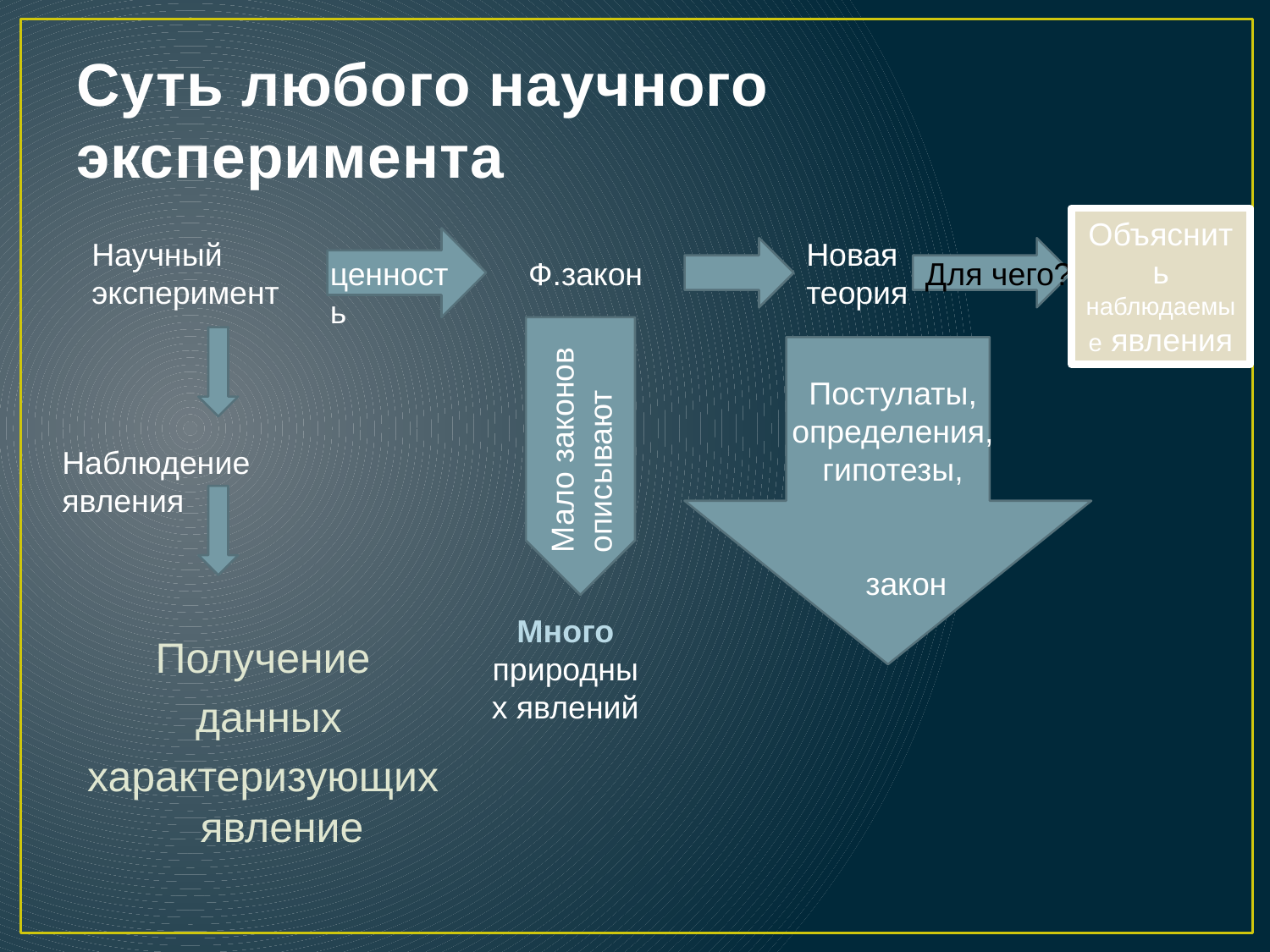

# Суть любого научного эксперимента
Объяснить наблюдаемые явления
Научный эксперимент

ценность
Новая теория

Для чего?
Ф.закон

Мало законов описывают

Постулаты, определения, гипотезы,

   закон
Наблюдение явления

Много природных явлений
Получение
 данных
характеризующих явление